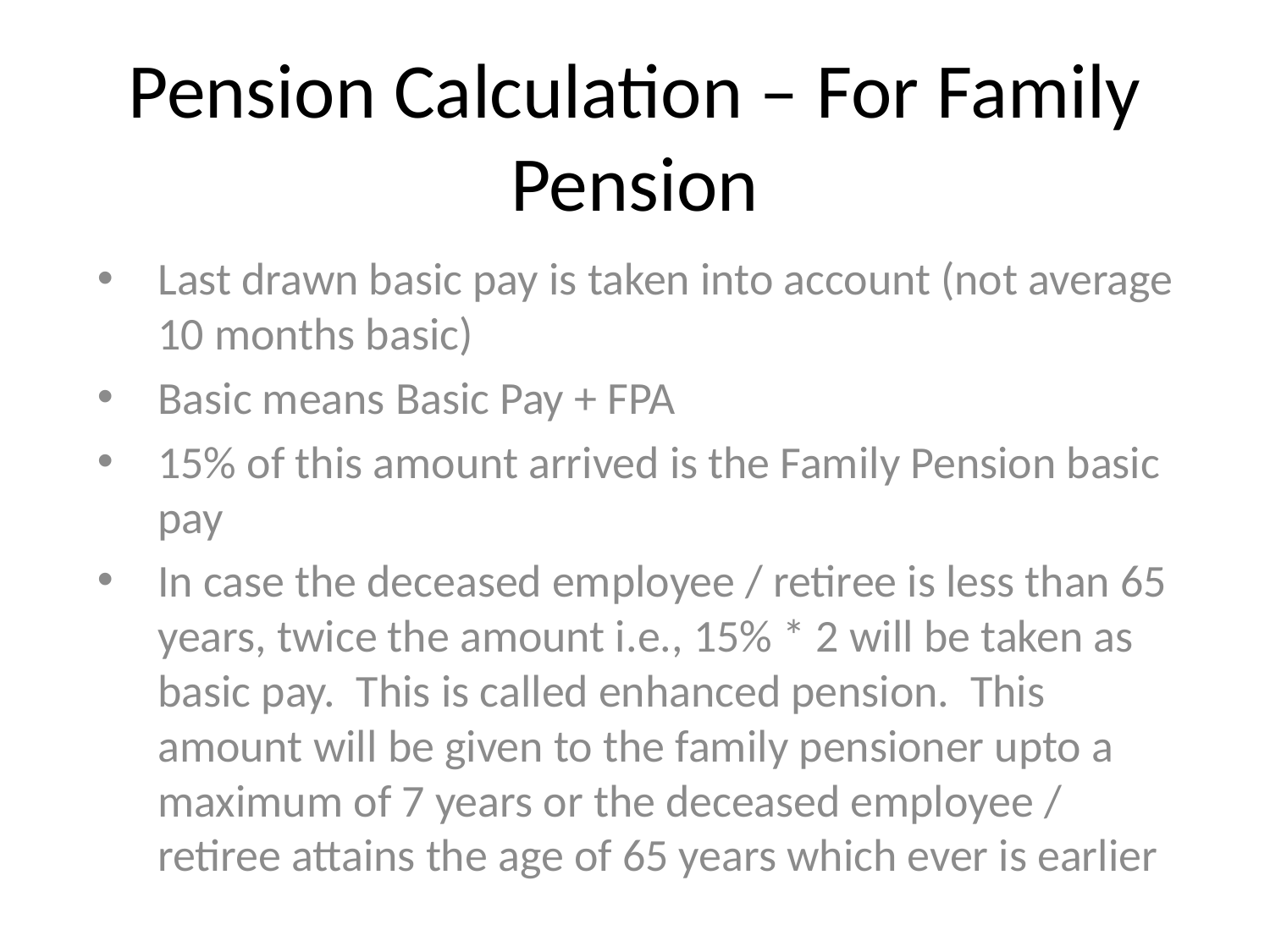

# Pension Calculation – For Family Pension

Last drawn basic pay is taken into account (not average 10 months basic)
Basic means Basic Pay + FPA
15% of this amount arrived is the Family Pension basic pay
In case the deceased employee / retiree is less than 65 years, twice the amount i.e., 15% * 2 will be taken as basic pay.  This is called enhanced pension.  This amount will be given to the family pensioner upto a maximum of 7 years or the deceased employee / retiree attains the age of 65 years which ever is earlier